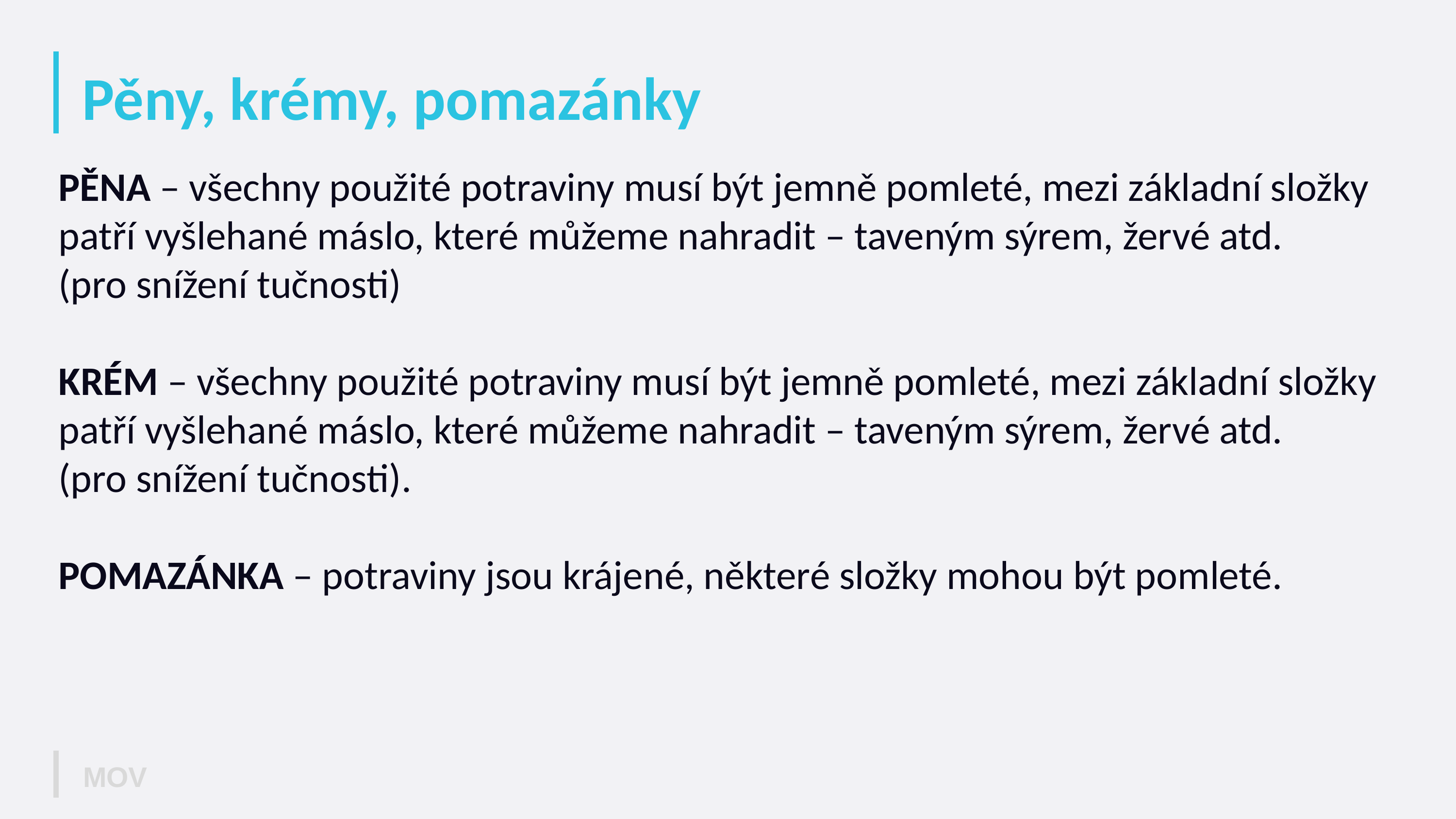

# Pěny, krémy, pomazánky
PĚNA – všechny použité potraviny musí být jemně pomleté, mezi základní složky patří vyšlehané máslo, které můžeme nahradit – taveným sýrem, žervé atd.
(pro snížení tučnosti)

KRÉM – všechny použité potraviny musí být jemně pomleté, mezi základní složky patří vyšlehané máslo, které můžeme nahradit – taveným sýrem, žervé atd.
(pro snížení tučnosti).

POMAZÁNKA – potraviny jsou krájené, některé složky mohou být pomleté.